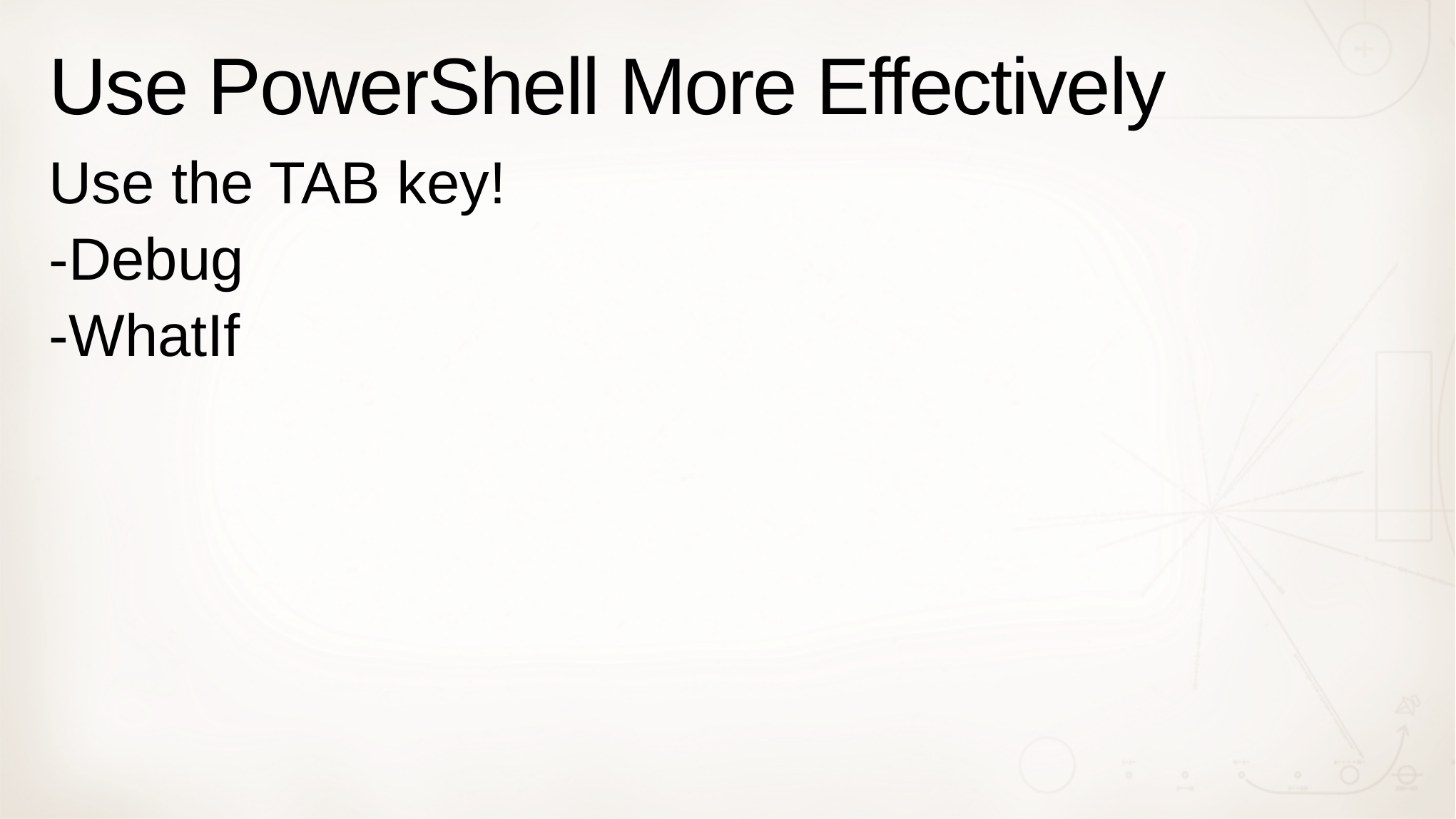

# Use PowerShell More Effectively
Use the TAB key!
-Debug
-WhatIf